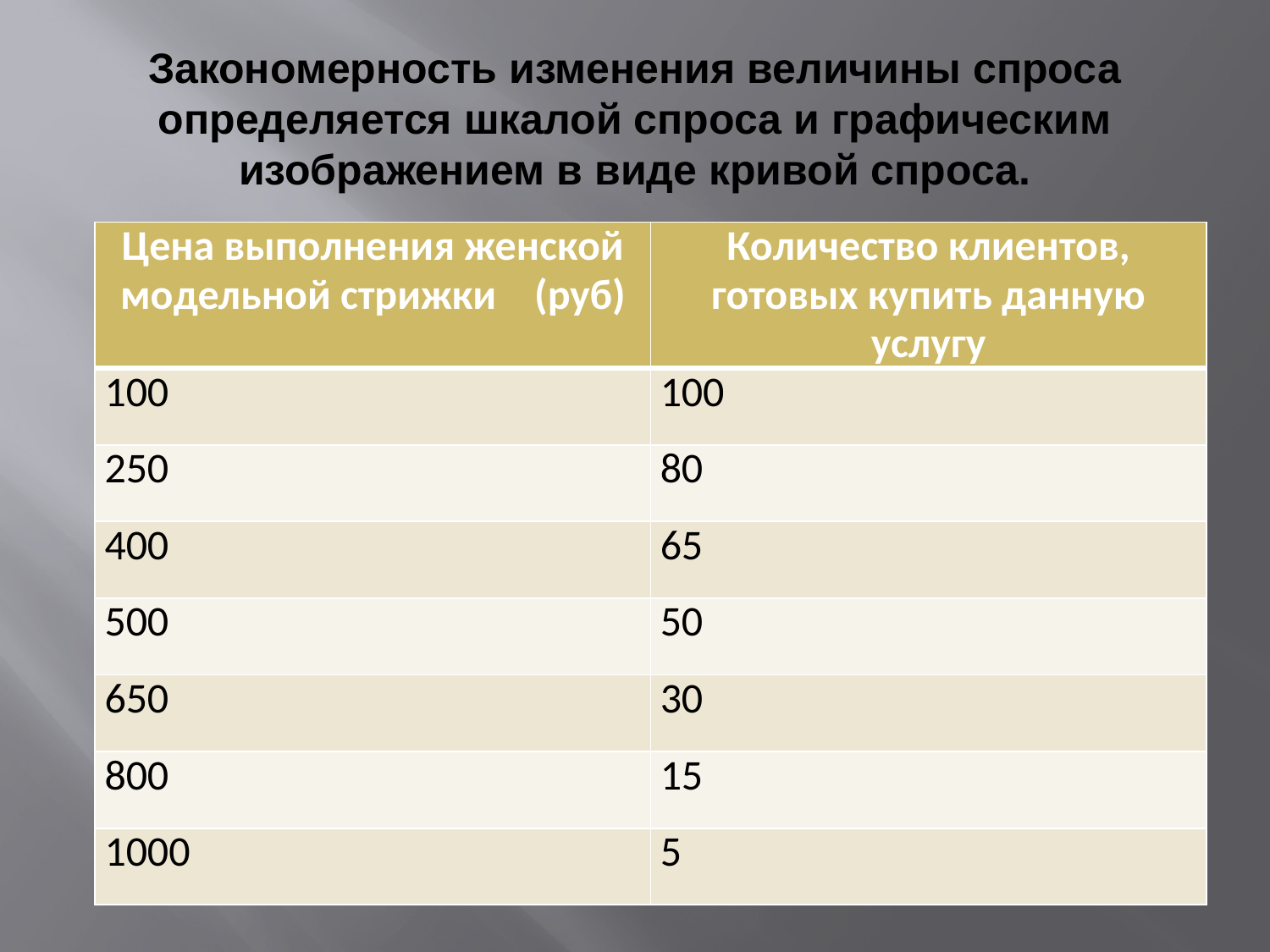

# Закономерность изменения величины спроса определяется шкалой спроса и графическим изображением в виде кривой спроса.
| Цена выполнения женской модельной стрижки (руб) | Количество клиентов, готовых купить данную услугу |
| --- | --- |
| 100 | 100 |
| 250 | 80 |
| 400 | 65 |
| 500 | 50 |
| 650 | 30 |
| 800 | 15 |
| 1000 | 5 |